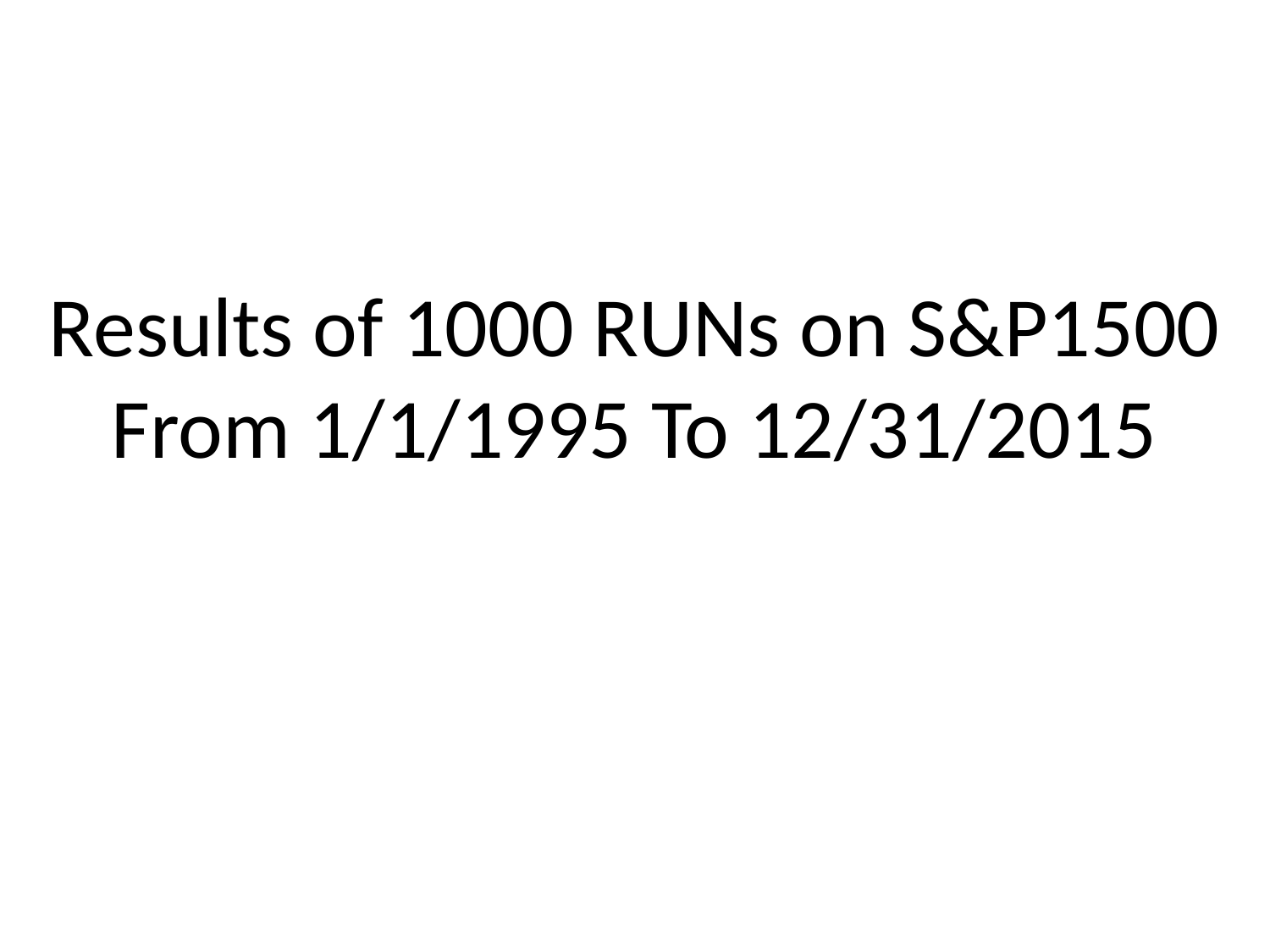

Results of 1000 RUNs on S&P1500 From 1/1/1995 To 12/31/2015